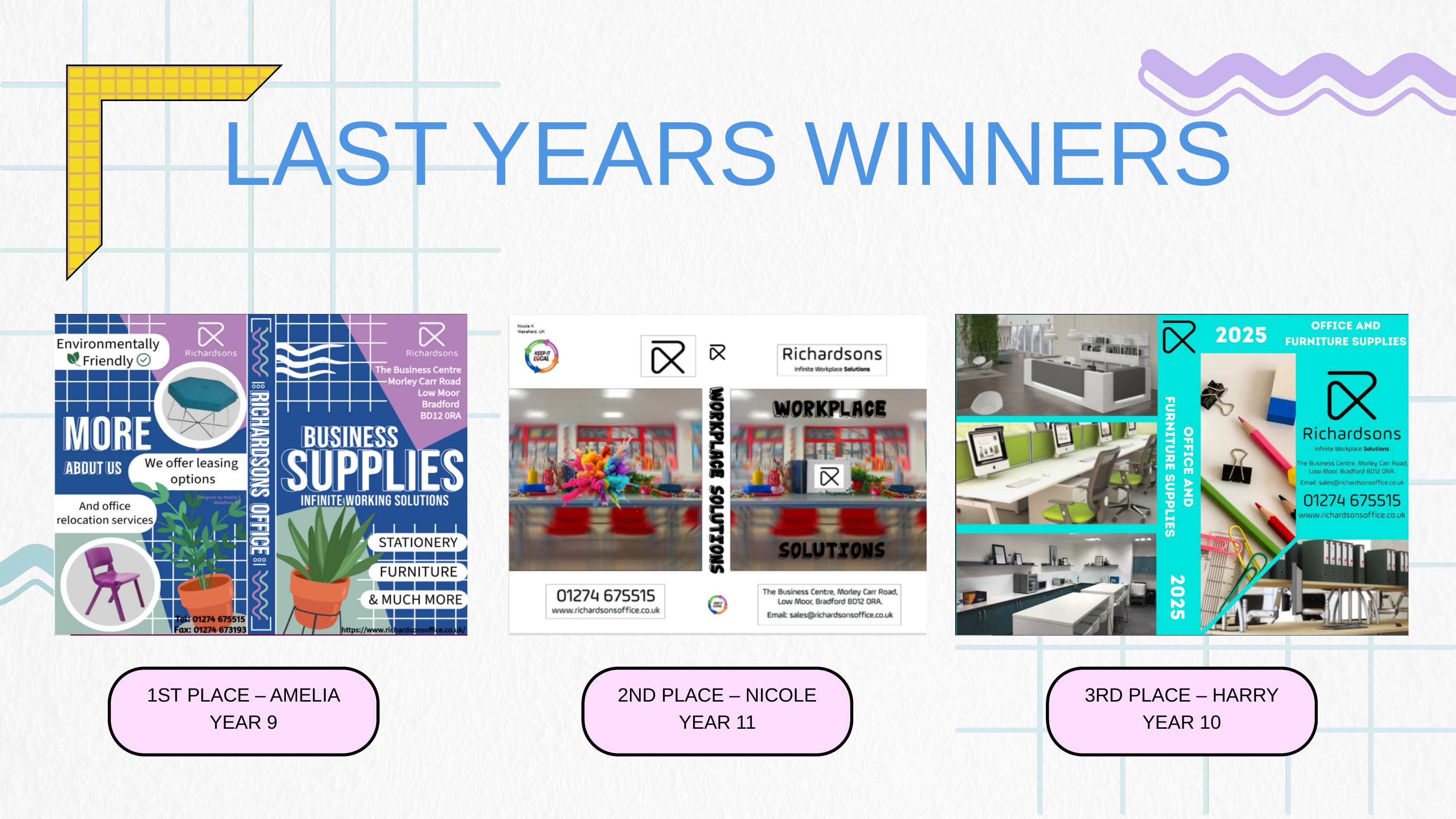

LAST YEARS WINNERS

1ST PLACE – AMELIA
YEAR 9

2ND PLACE – NICOLE
YEAR 11

3RD PLACE – HARRY
YEAR 10